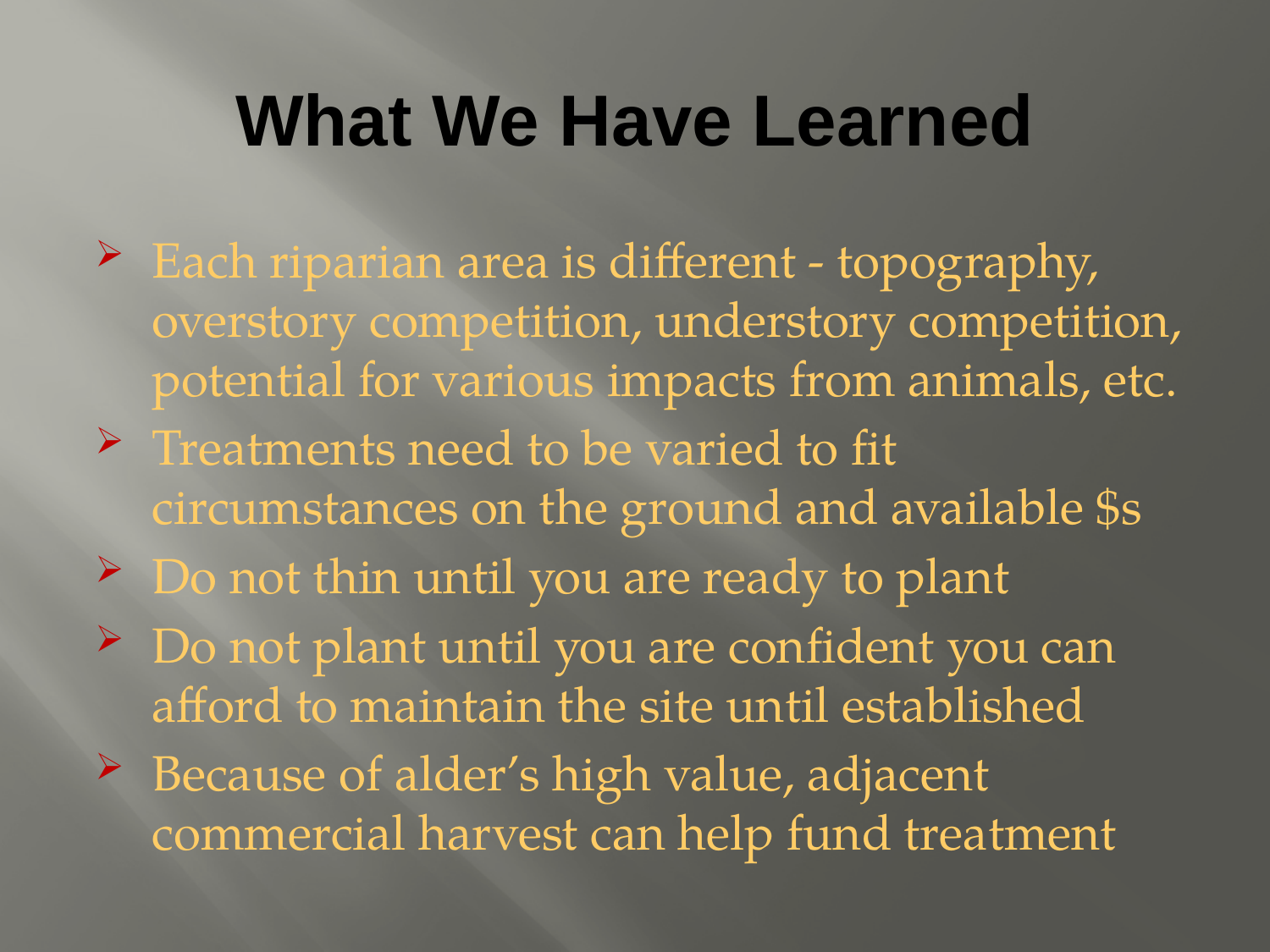

# What We Have Learned
Each riparian area is different - topography, overstory competition, understory competition, potential for various impacts from animals, etc.
Treatments need to be varied to fit circumstances on the ground and available $s
Do not thin until you are ready to plant
Do not plant until you are confident you can afford to maintain the site until established
Because of alder’s high value, adjacent commercial harvest can help fund treatment